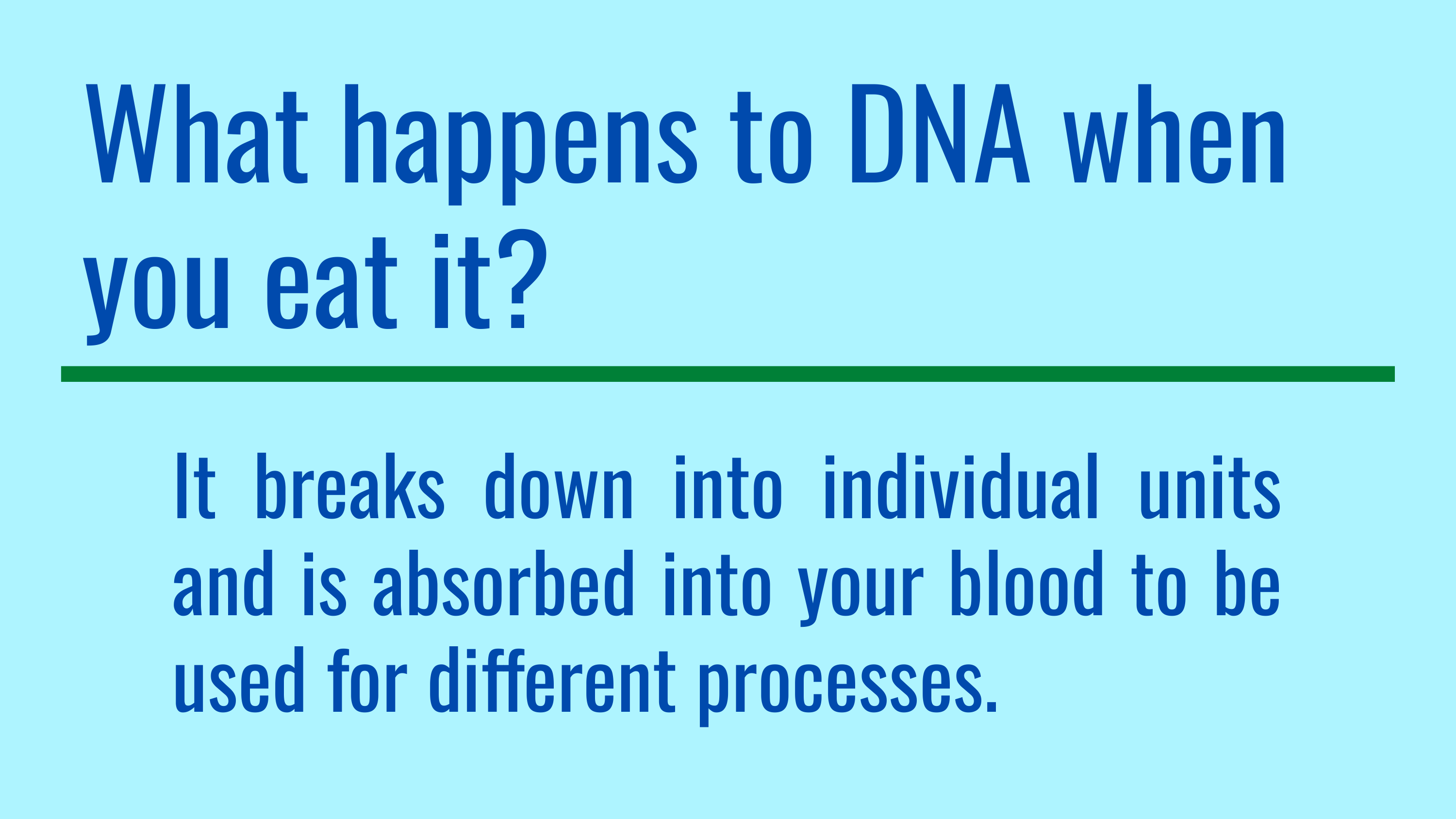

What happens to DNA when you eat it?

It breaks down into individual units and is absorbed into your blood to be used for different processes.